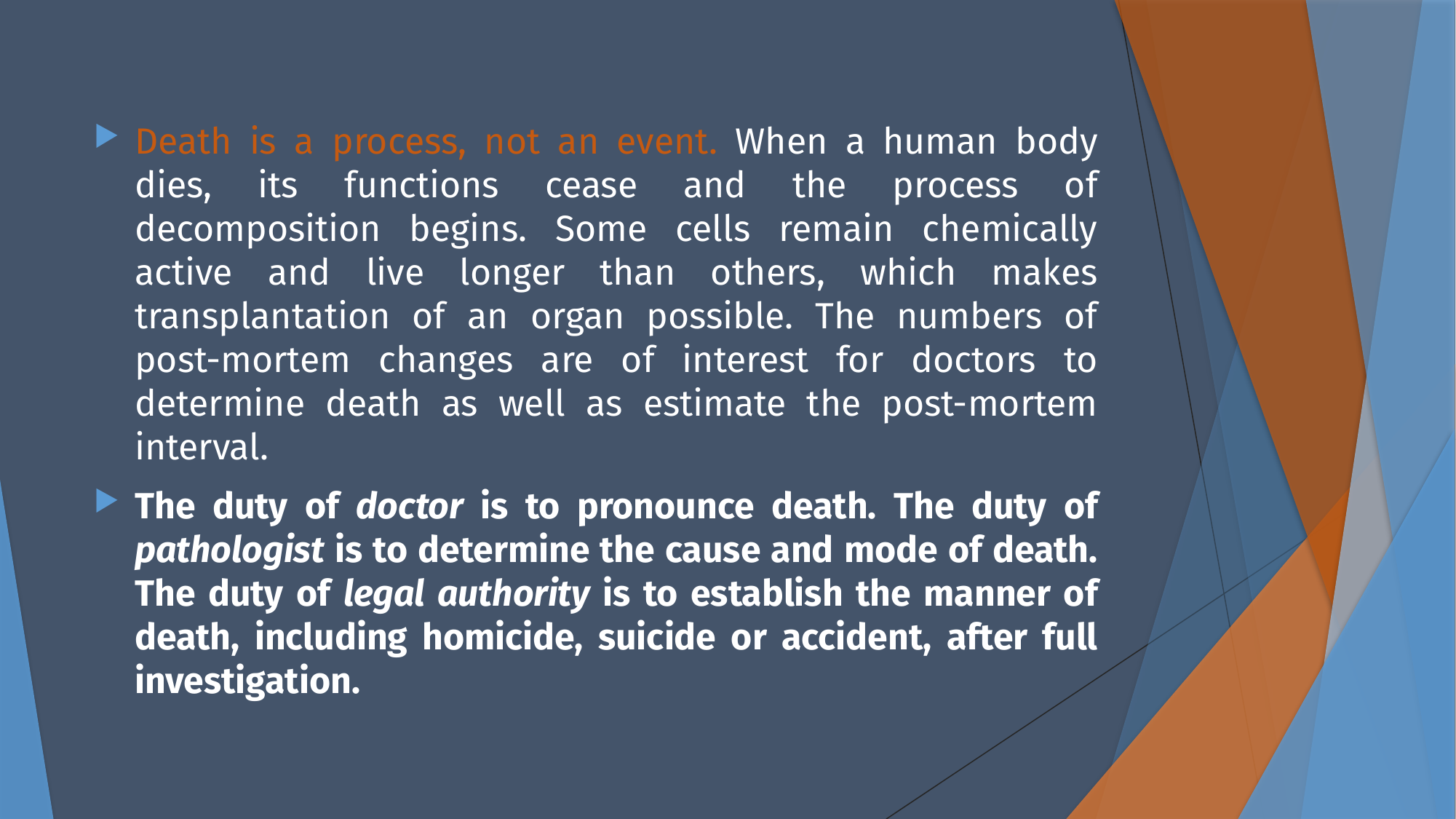

Death is a process, not an event. When a human body dies, its functions cease and the process of decomposition begins. Some cells remain chemically active and live longer than others, which makes transplantation of an organ possible. The numbers of post-mortem changes are of interest for doctors to determine death as well as estimate the post-mortem interval.
The duty of doctor is to pronounce death. The duty of pathologist is to determine the cause and mode of death. The duty of legal authority is to establish the manner of death, including homicide, suicide or accident, after full investigation.